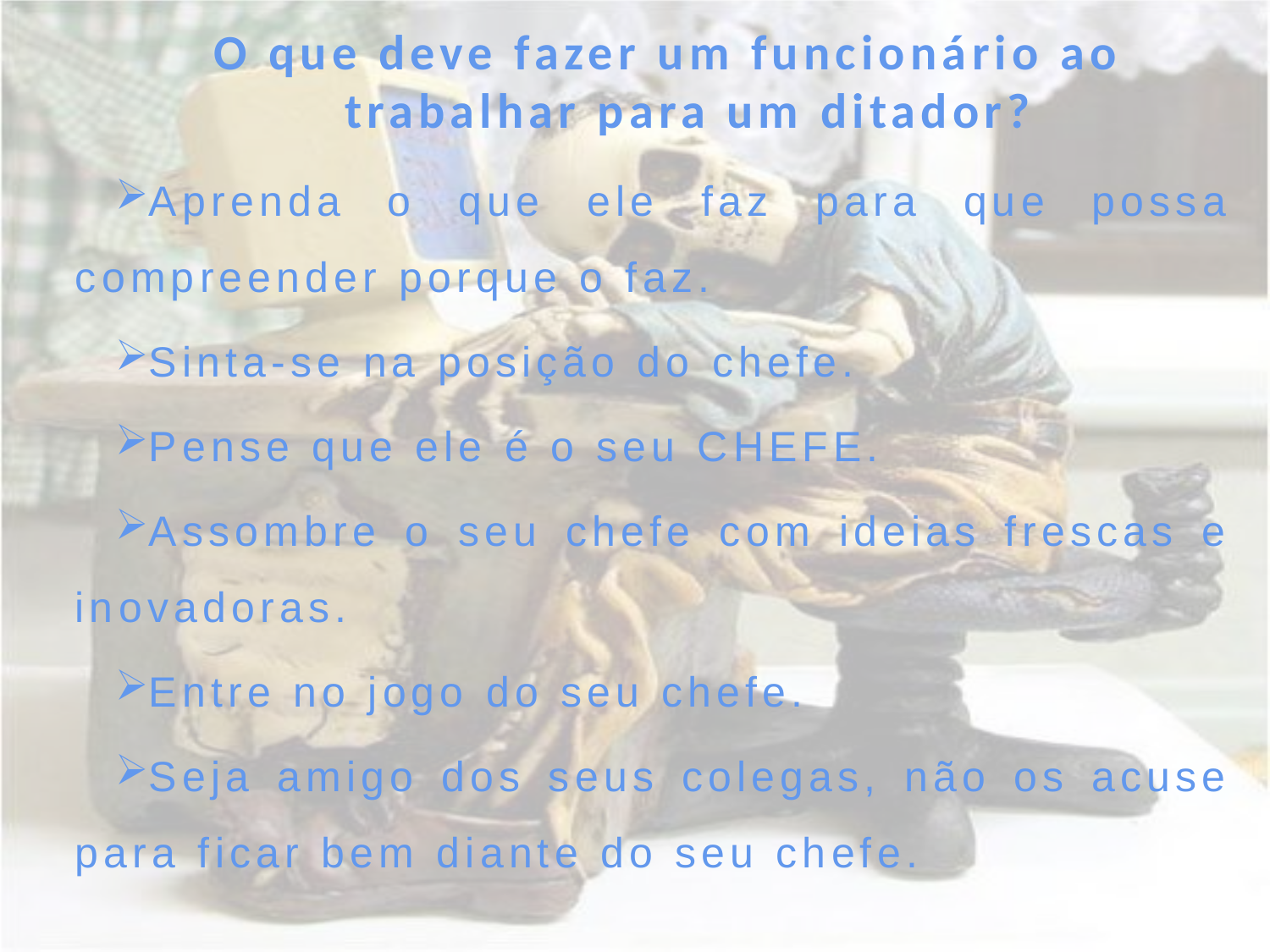

# O que deve fazer um funcionário ao trabalhar para um ditador?
Aprenda o que ele faz para que possa compreender porque o faz.
Sinta-se na posição do chefe.
Pense que ele é o seu CHEFE.
Assombre o seu chefe com ideias frescas e inovadoras.
Entre no jogo do seu chefe.
Seja amigo dos seus colegas, não os acuse para ficar bem diante do seu chefe.